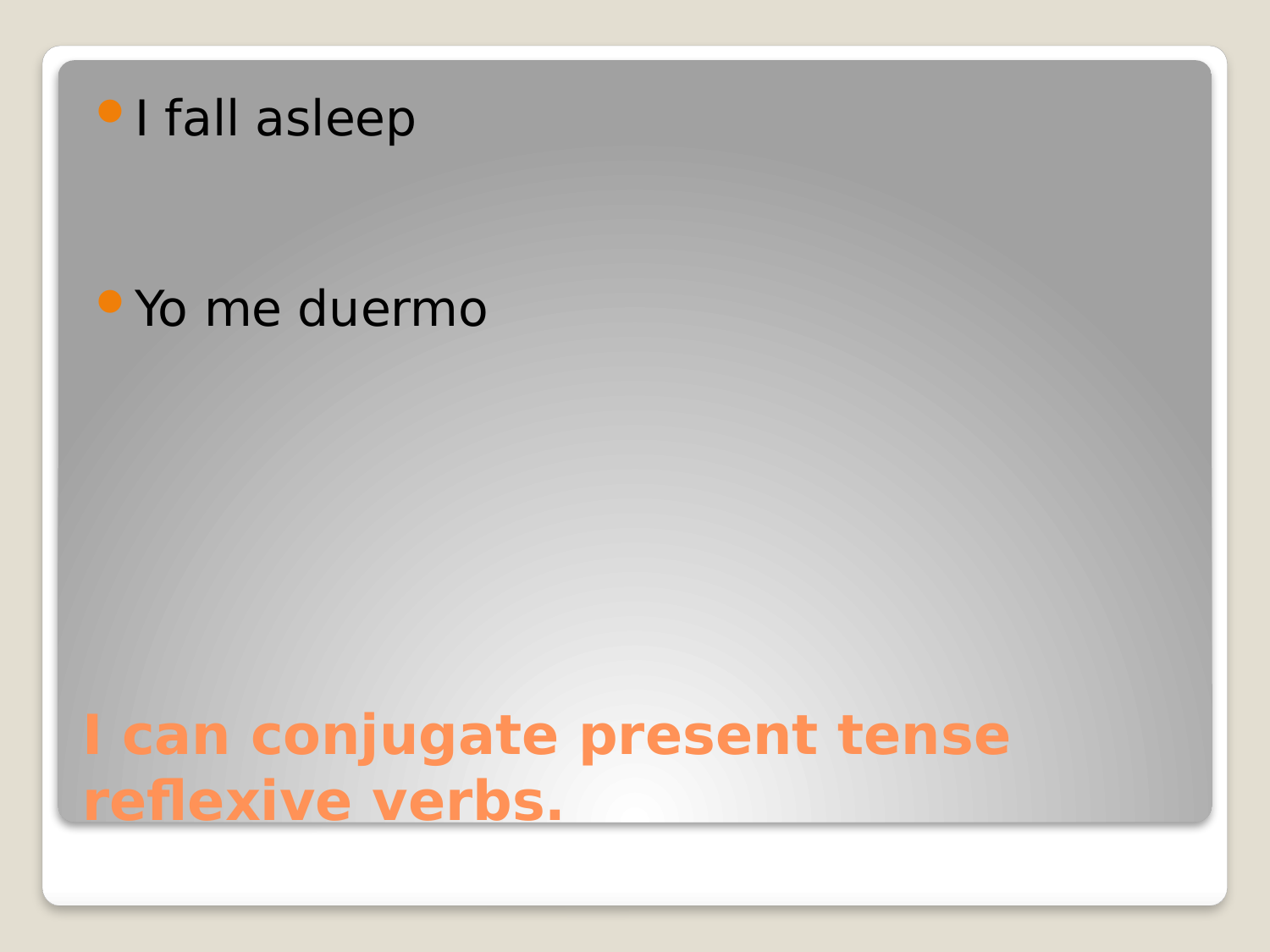

I fall asleep

Yo me duermo
# I can conjugate present tense reflexive verbs.